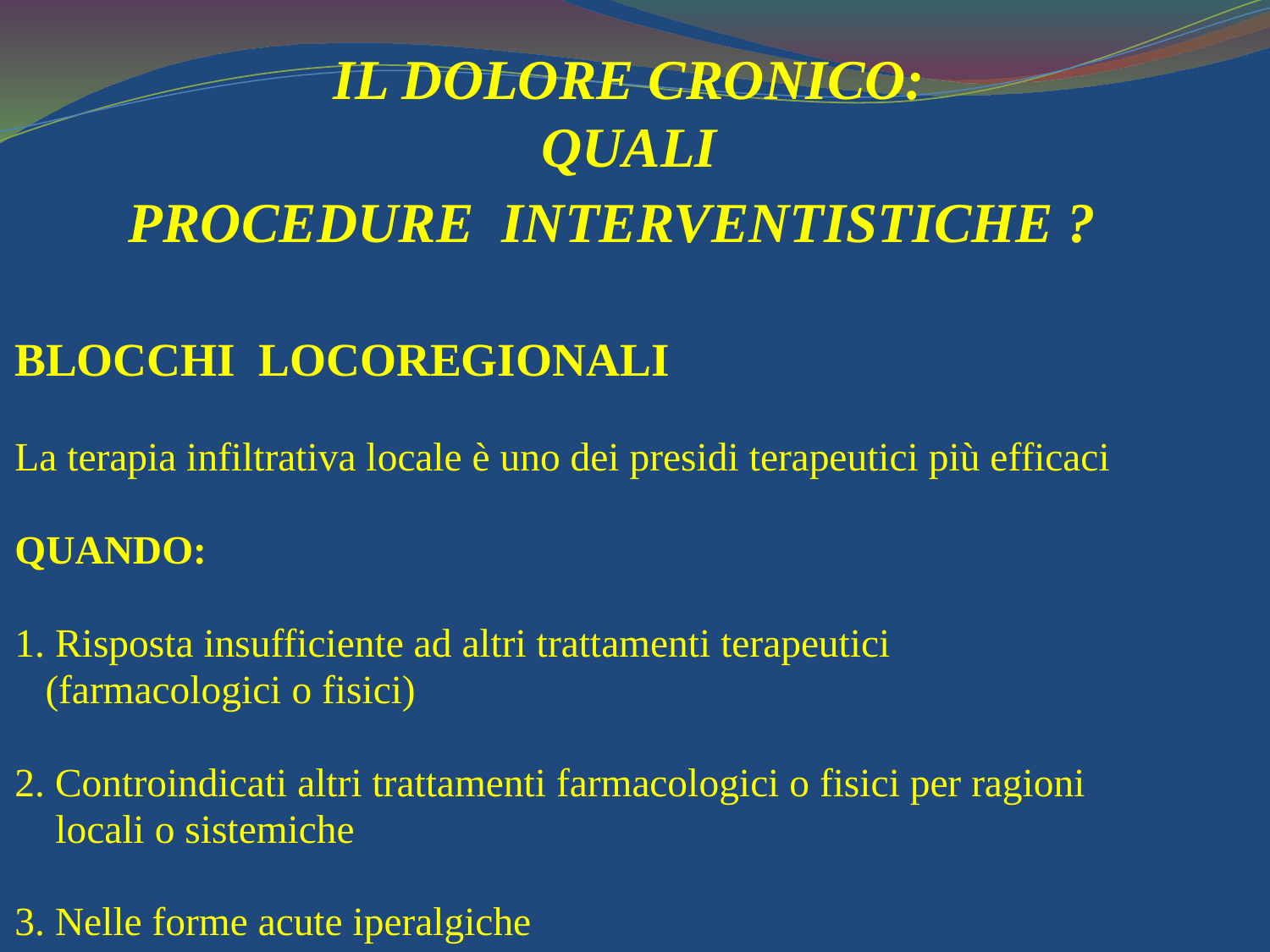

# IL DOLORE CRONICO: QUALI PROCEDURE  INTERVENTISTICHE ?

BLOCCHI  LOCOREGIONALI

La terapia infiltrativa locale è uno dei presidi terapeutici più efficaci

QUANDO:

1. Risposta insufficiente ad altri trattamenti terapeutici
   (farmacologici o fisici)

2. Controindicati altri trattamenti farmacologici o fisici per ragioni
    locali o sistemiche

3. Nelle forme acute iperalgiche